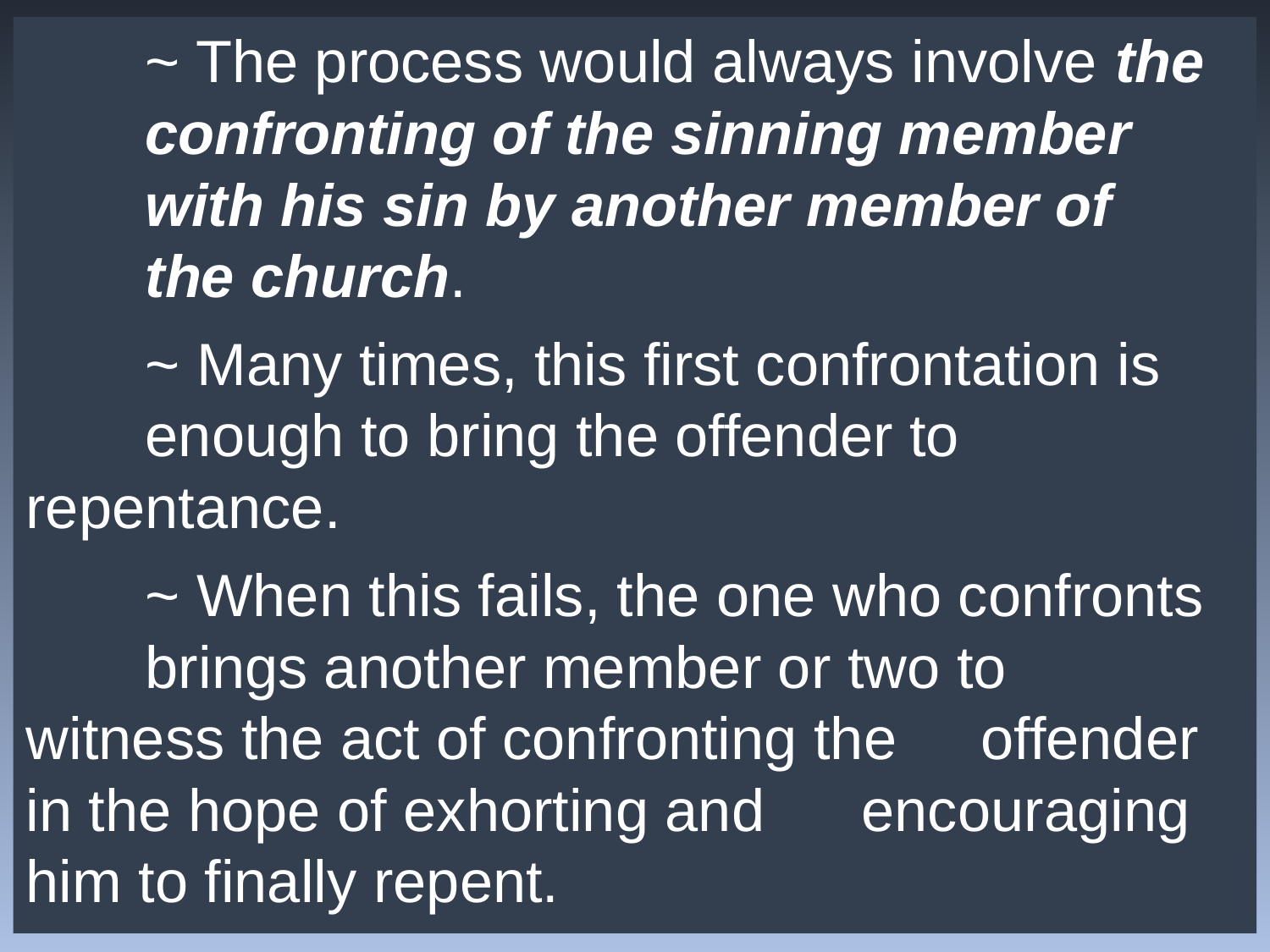

~ The process would always involve the 		confronting of the sinning member 		with his sin by another member of 		the church.
	~ Many times, this first confrontation is 		enough to bring the offender to 				repentance.
	~ When this fails, the one who confronts 		brings another member or two to 			witness the act of confronting the 			offender in the hope of exhorting and 		encouraging him to finally repent.